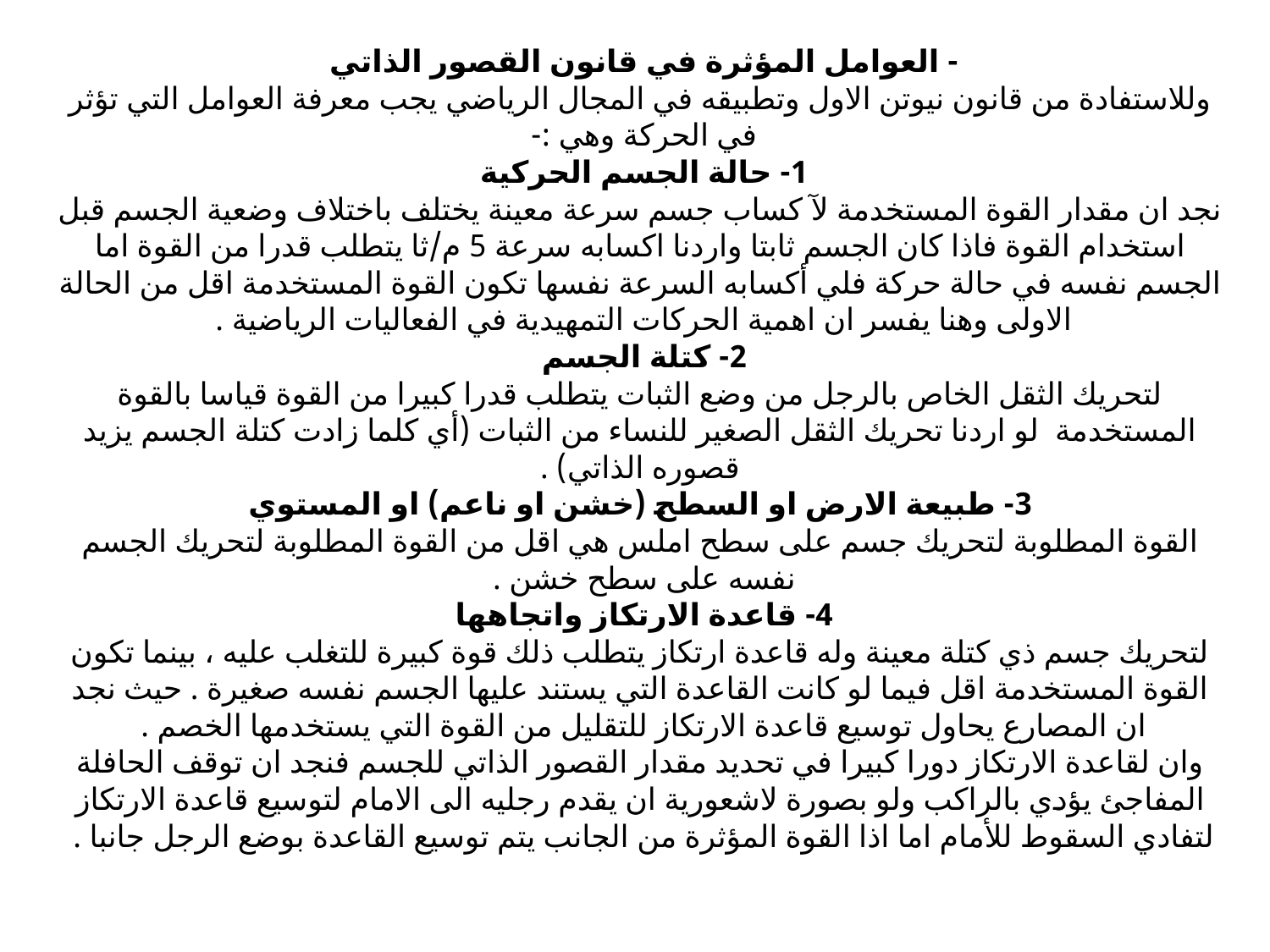

# - العوامل المؤثرة في قانون القصور الذاتي وللاستفادة من قانون نيوتن الاول وتطبيقه في المجال الرياضي يجب معرفة العوامل التي تؤثر في الحركة وهي :- 1- حالة الجسم الحركية نجد ان مقدار القوة المستخدمة لآ كساب جسم سرعة معينة يختلف باختلاف وضعية الجسم قبل استخدام القوة فاذا كان الجسم ثابتا واردنا اكسابه سرعة 5 م/ثا يتطلب قدرا من القوة اما الجسم نفسه في حالة حركة فلي أكسابه السرعة نفسها تكون القوة المستخدمة اقل من الحالة الاولى وهنا يفسر ان اهمية الحركات التمهيدية في الفعاليات الرياضية . 2- كتلة الجسم لتحريك الثقل الخاص بالرجل من وضع الثبات يتطلب قدرا كبيرا من القوة قياسا بالقوة المستخدمة  لو اردنا تحريك الثقل الصغير للنساء من الثبات (أي كلما زادت كتلة الجسم يزيد قصوره الذاتي) . 3- طبيعة الارض او السطح (خشن او ناعم) او المستوي القوة المطلوبة لتحريك جسم على سطح املس هي اقل من القوة المطلوبة لتحريك الجسم نفسه على سطح خشن . 4- قاعدة الارتكاز واتجاهها لتحريك جسم ذي كتلة معينة وله قاعدة ارتكاز يتطلب ذلك قوة كبيرة للتغلب عليه ، بينما تكون القوة المستخدمة اقل فيما لو كانت القاعدة التي يستند عليها الجسم نفسه صغيرة . حيث نجد ان المصارع يحاول توسيع قاعدة الارتكاز للتقليل من القوة التي يستخدمها الخصم . وان لقاعدة الارتكاز دورا كبيرا في تحديد مقدار القصور الذاتي للجسم فنجد ان توقف الحافلة المفاجئ يؤدي بالراكب ولو بصورة لاشعورية ان يقدم رجليه الى الامام لتوسيع قاعدة الارتكاز لتفادي السقوط للأمام اما اذا القوة المؤثرة من الجانب يتم توسيع القاعدة بوضع الرجل جانبا .